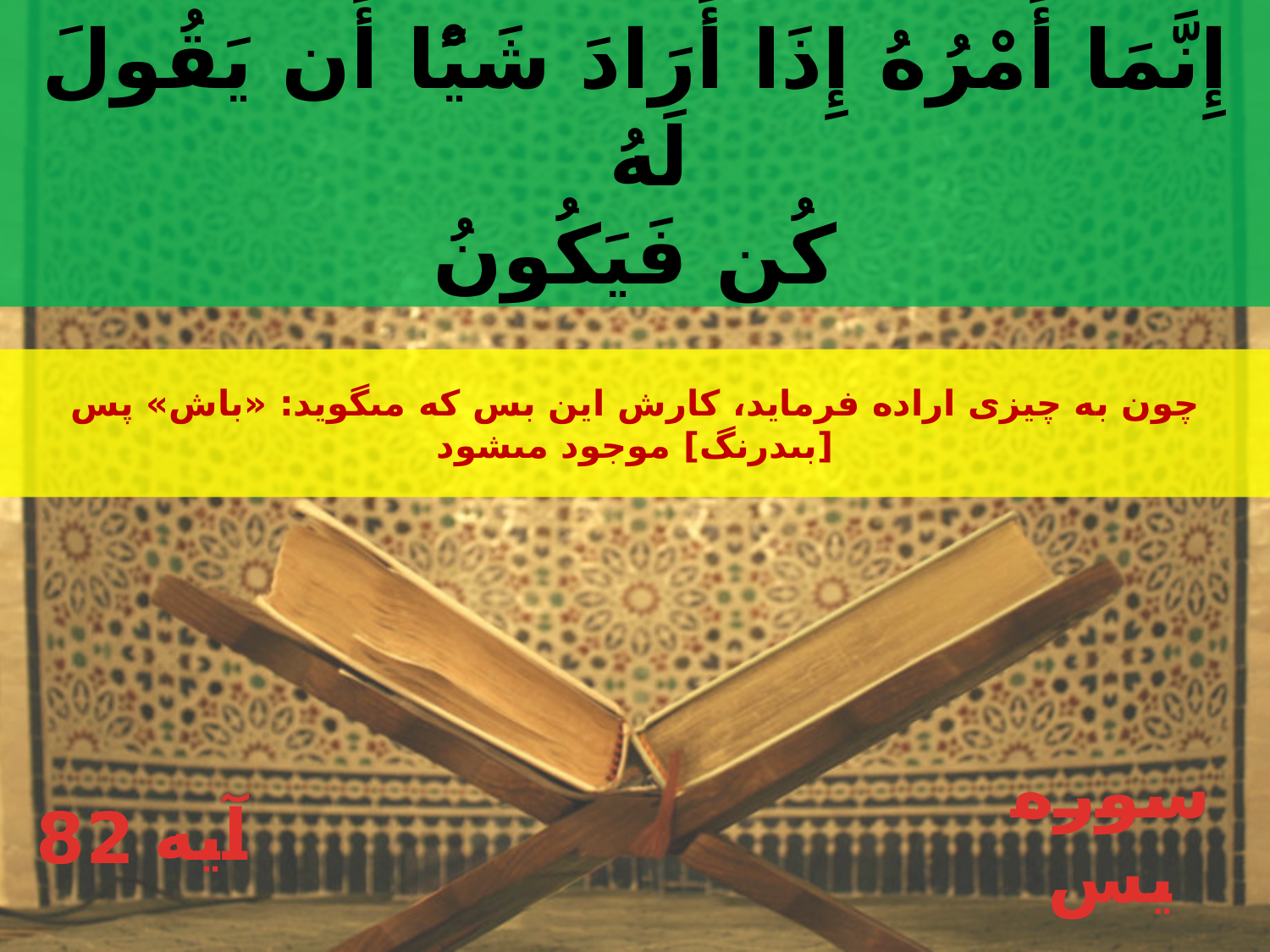

إِنَّمَا أَمْرُهُ إِذَا أَرَادَ شَيًْا أَن يَقُولَ لَهُ
كُن فَيَكُونُ
چون به چيزى اراده فرمايد، كارش اين بس كه مى‏گويد: «باش» پس [بى‏درنگ‏] موجود مى‏شود
82